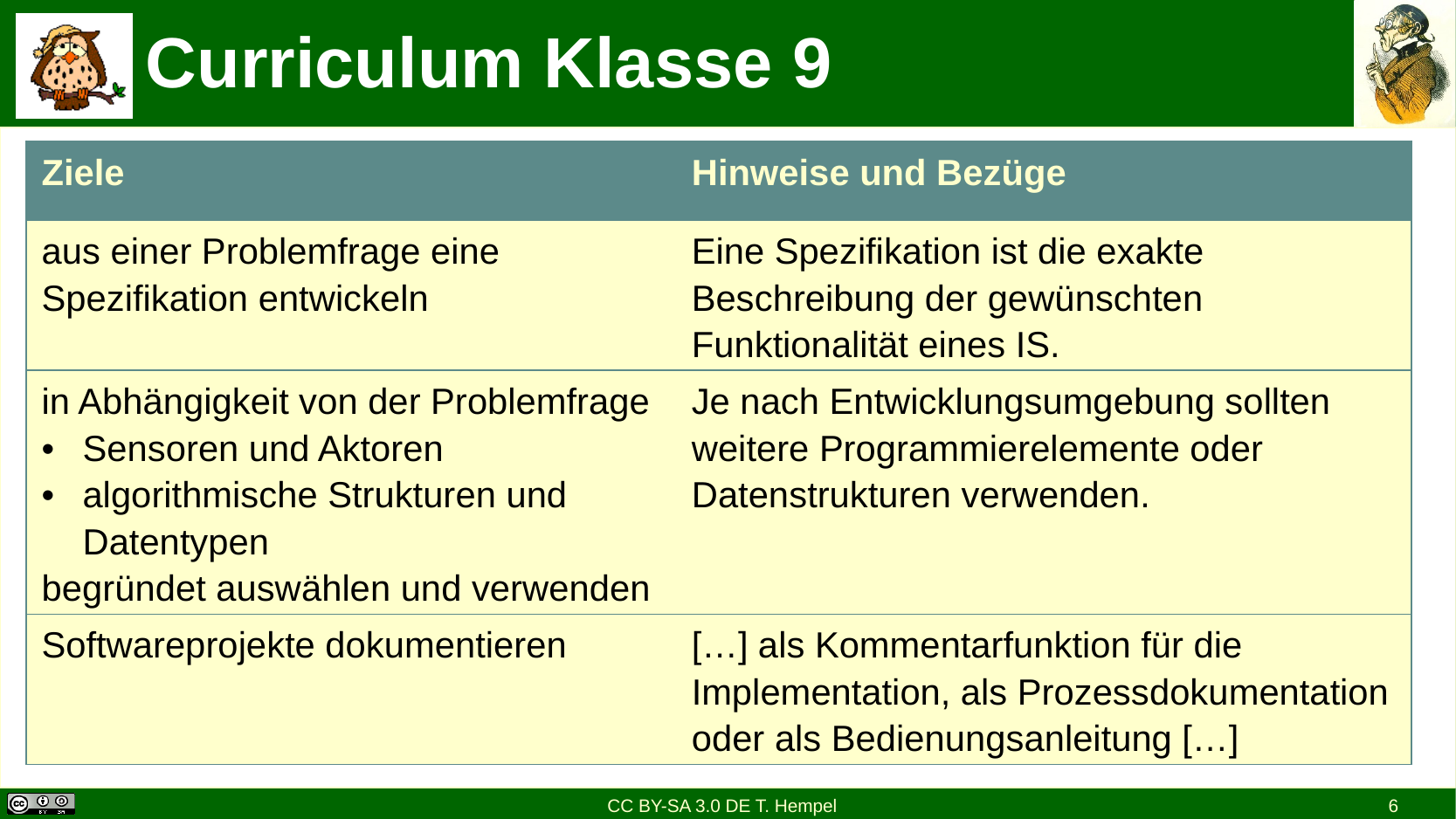

# Curriculum Klasse 9
| Ziele | Hinweise und Bezüge |
| --- | --- |
| aus einer Problemfrage eine Spezifikation entwickeln | Eine Spezifikation ist die exakte Beschreibung der gewünschten Funktionalität eines IS. |
| in Abhängigkeit von der Problemfrage Sensoren und Aktoren algorithmische Strukturen und Datentypen begründet auswählen und verwenden | Je nach Entwicklungsumgebung sollten weitere Programmierelemente oder Datenstrukturen verwenden. |
| Softwareprojekte dokumentieren | […] als Kommentarfunktion für die Implementation, als Prozessdokumentation oder als Bedienungsanleitung […] |
CC BY-SA 3.0 DE T. Hempel
6